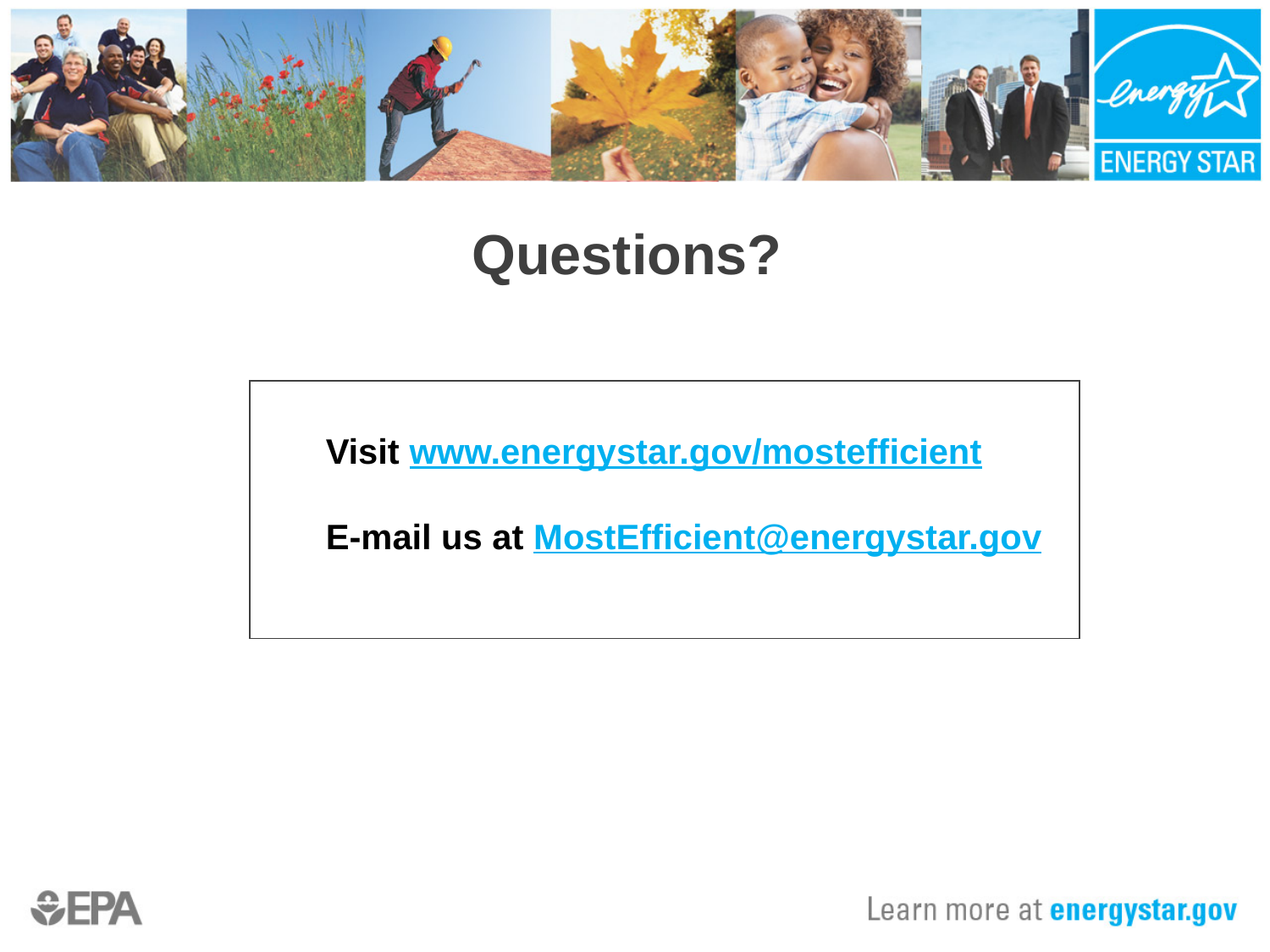

Questions?

Visit www.energystar.gov/mostefficient

E-mail us at MostEfficient@energystar.gov